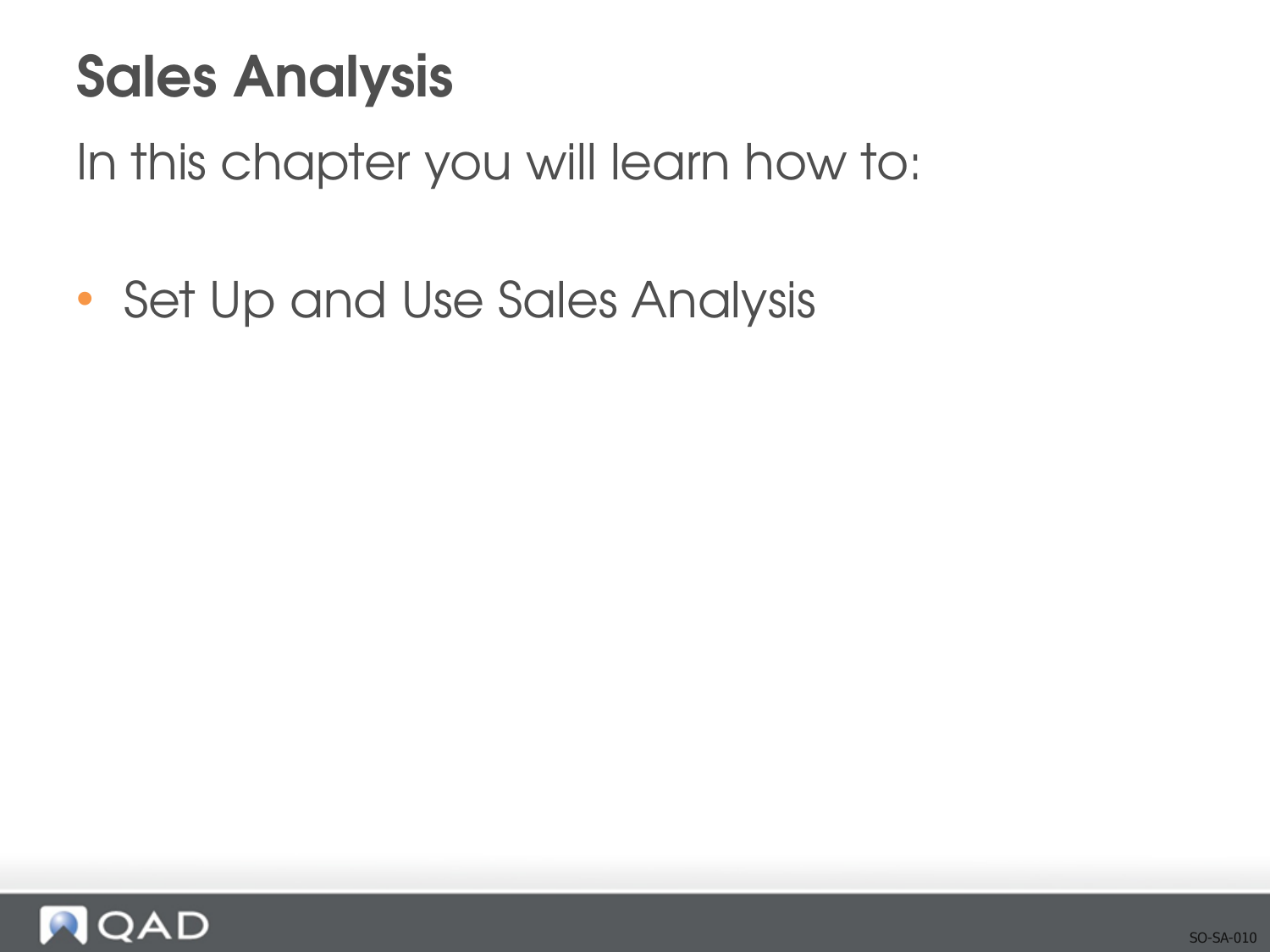

# Sales Analysis
In this chapter you will learn how to:

Set Up and Use Sales Analysis

SO-SA-010